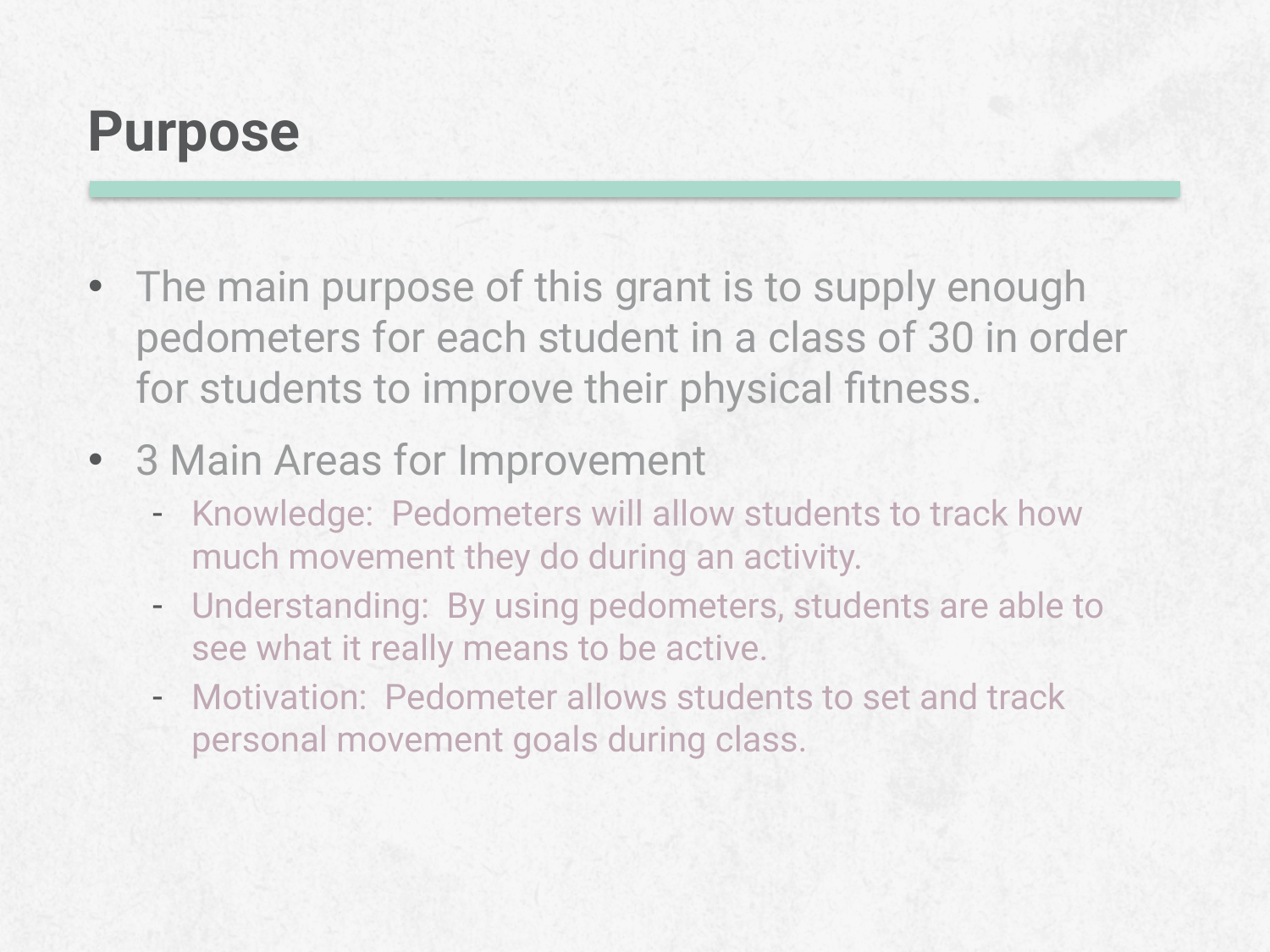

# Purpose
The main purpose of this grant is to supply enough pedometers for each student in a class of 30 in order for students to improve their physical fitness.
3 Main Areas for Improvement
Knowledge:  Pedometers will allow students to track how much movement they do during an activity.
Understanding:  By using pedometers, students are able to see what it really means to be active.
Motivation:  Pedometer allows students to set and track personal movement goals during class.